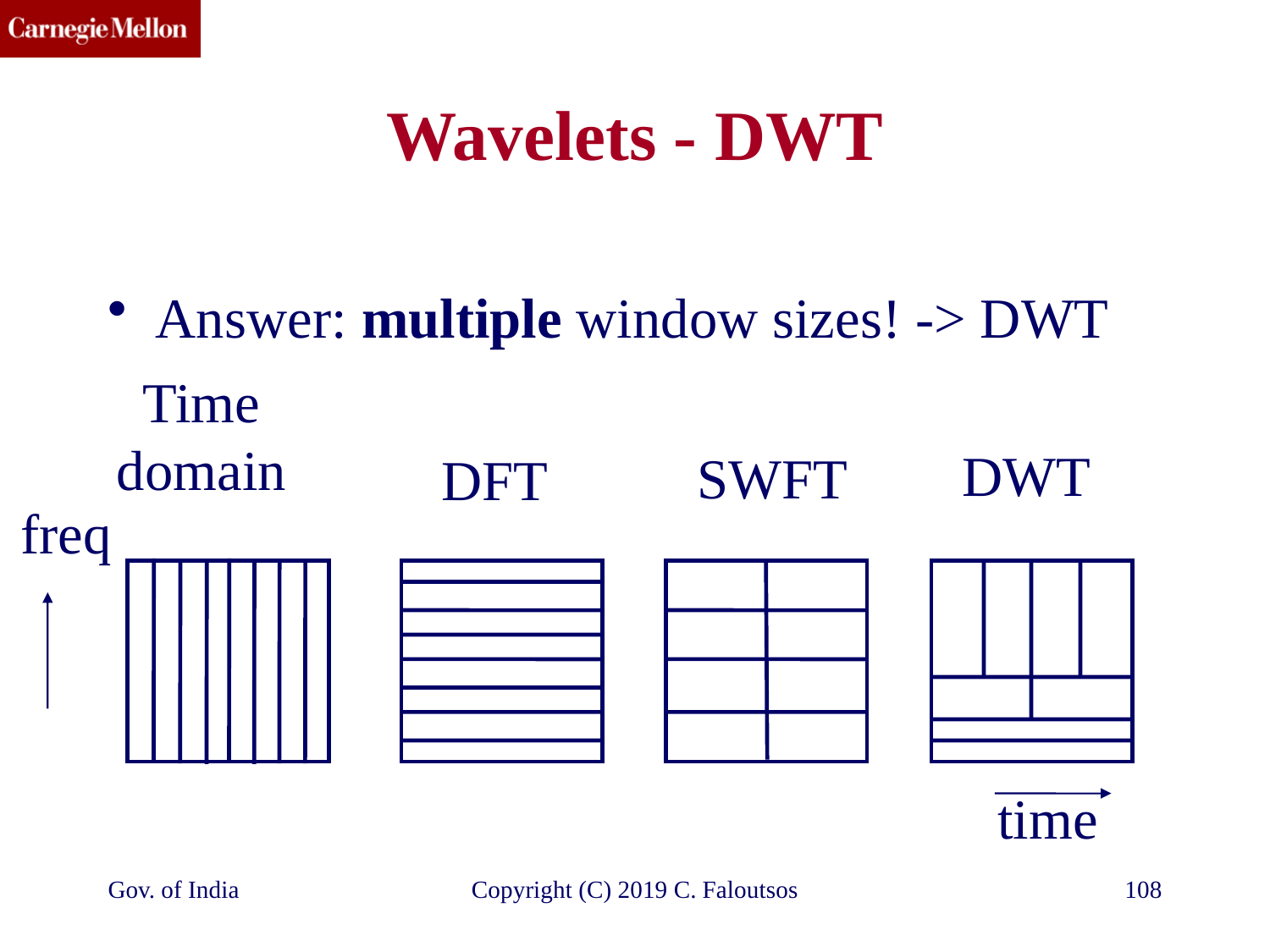

# Wavelets - DWT
Answer: multiple window sizes! -> DWT
Time
domain
DWT
SWFT
DFT
freq

time

Gov. of India
Copyright (C) 2019 C. Faloutsos
108